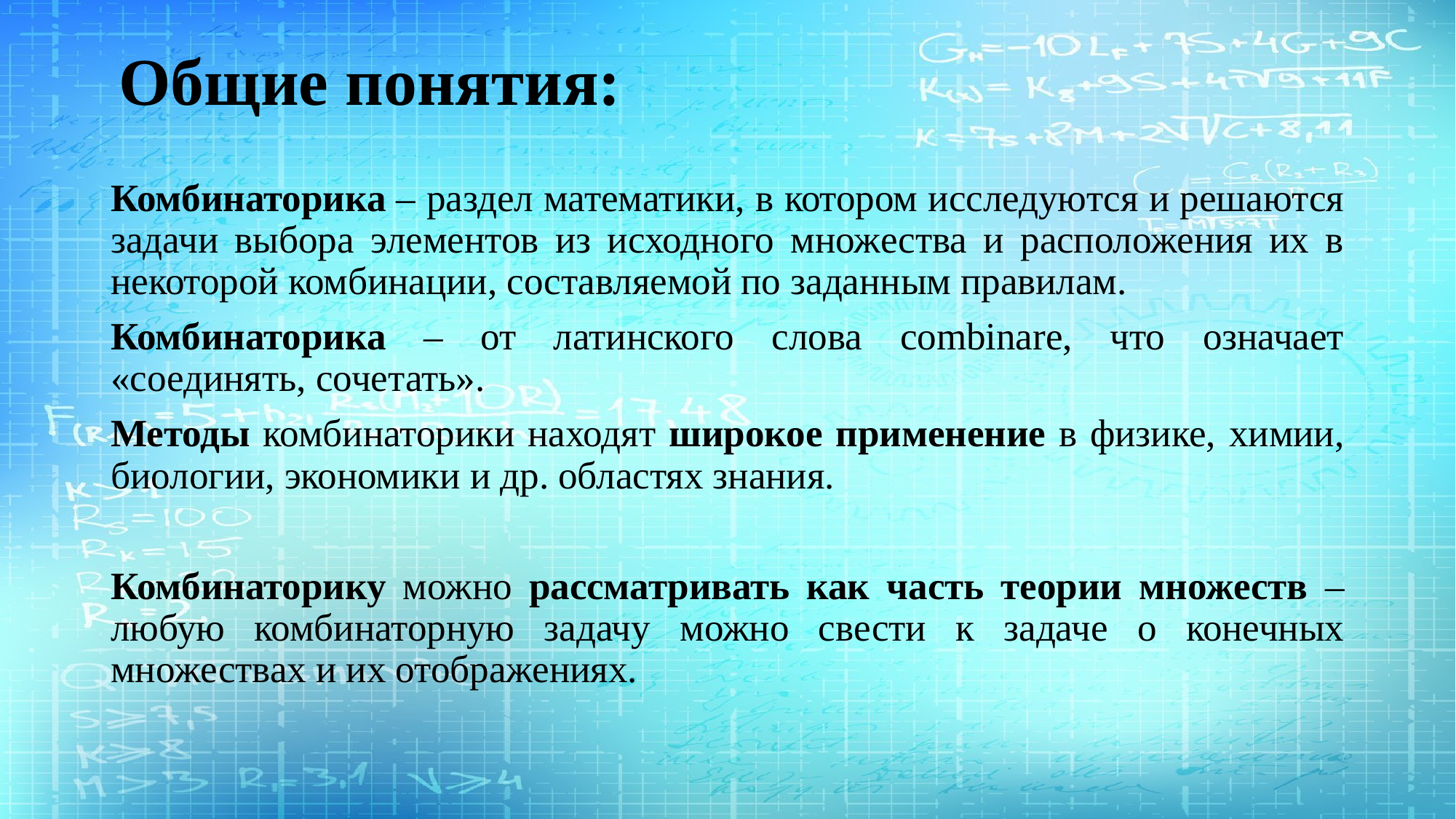

# Общие понятия:
Комбинаторика – раздел математики, в котором исследуются и решаются задачи выбора элементов из исходного множества и расположения их в некоторой комбинации, составляемой по заданным правилам.
Комбинаторика – от латинского слова combinare, что означает «соединять, сочетать».
Методы комбинаторики находят широкое применение в физике, химии, биологии, экономики и др. областях знания.

Комбинаторику можно рассматривать как часть теории множеств – любую комбинаторную задачу можно свести к задаче о конечных множествах и их отображениях.